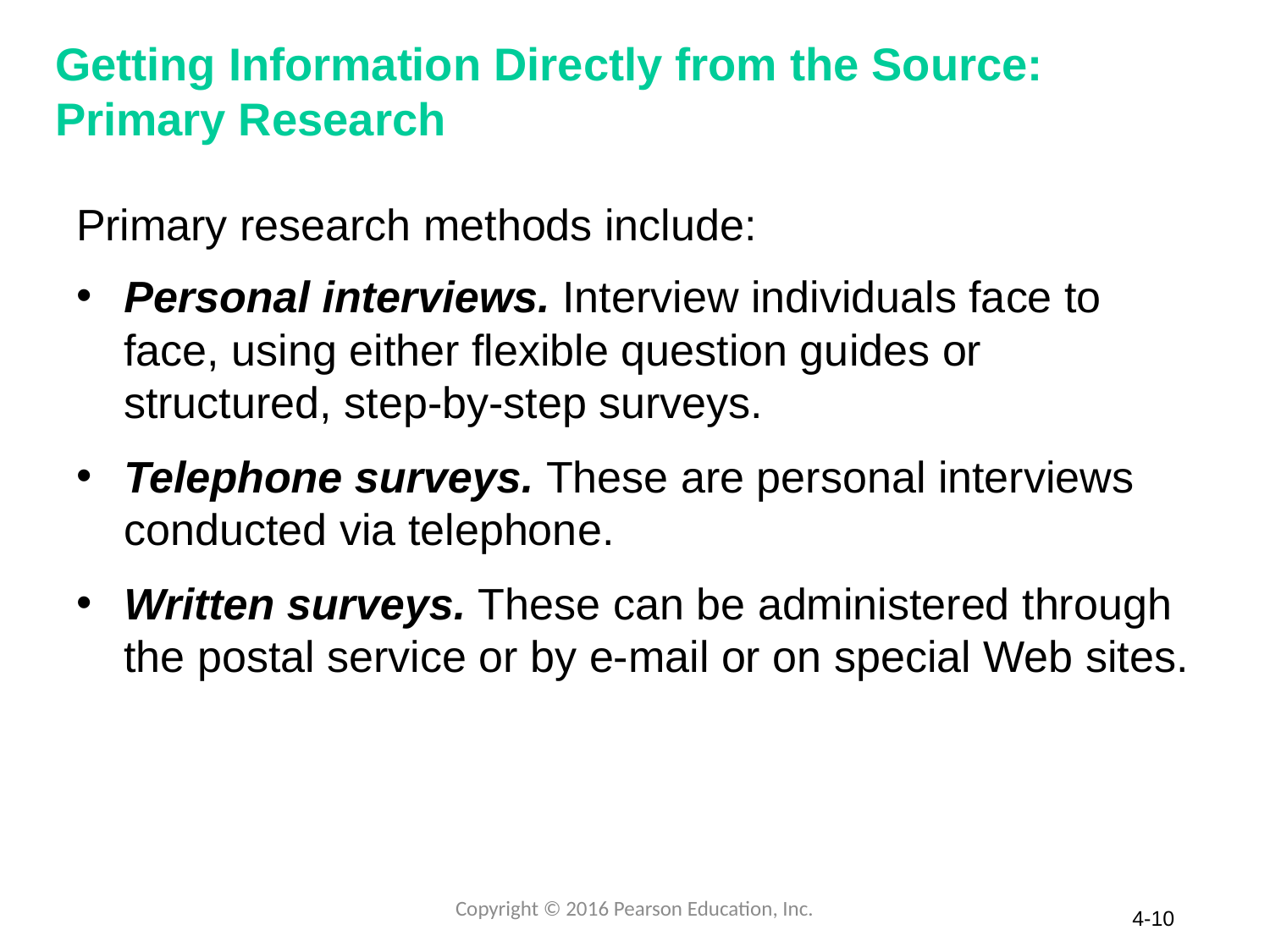

# Getting Information Directly from the Source: Primary Research
Primary research methods include:
Personal interviews. Interview individuals face to face, using either flexible question guides or structured, step-by-step surveys.

Telephone surveys. These are personal interviews conducted via telephone.

Written surveys. These can be administered through the postal service or by e-mail or on special Web sites.

Copyright © 2016 Pearson Education, Inc.